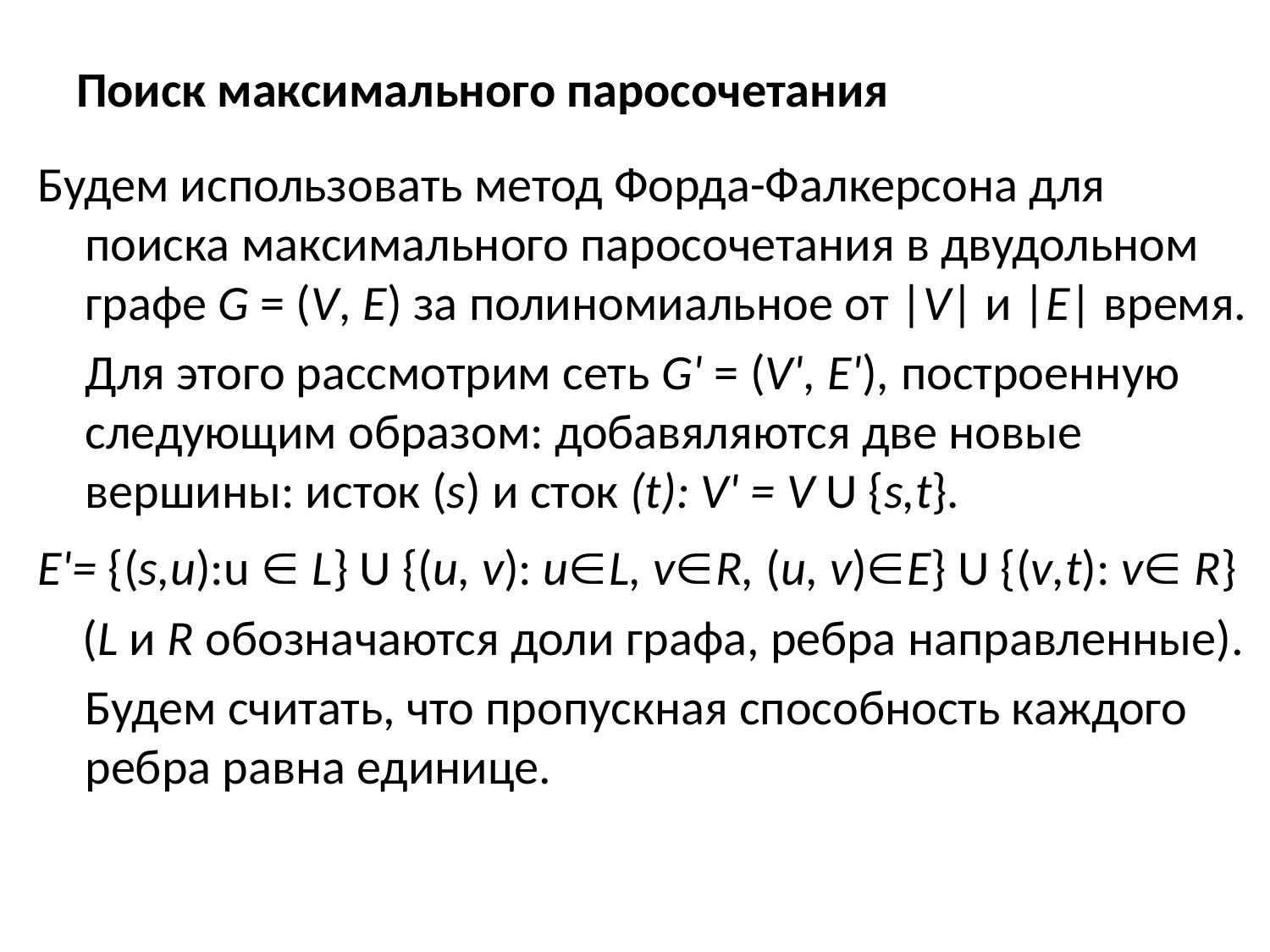

# Поиск максимального паросочетания
Будем использовать метод Форда-Фалкерсона для поиска максимального паросочетания в двудольном графе G = (V, Е) за полиномиальное от |V| и |Е| время.
	Для этого рассмотрим сеть G' = (V', E'), построенную следующим образом: добавяляются две новые вершины: исток (s) и сток (t): V' = V U {s,t}.
Е'= {(s,u):u ∈ L} U {(и, v): u∈L, v∈R, (и, v)∈E} U {(v,t): v∈ R}
    (L и R обозначаются доли графа, ребра направленные).
	Будем считать, что пропускная способность каждого ребра равна единице.